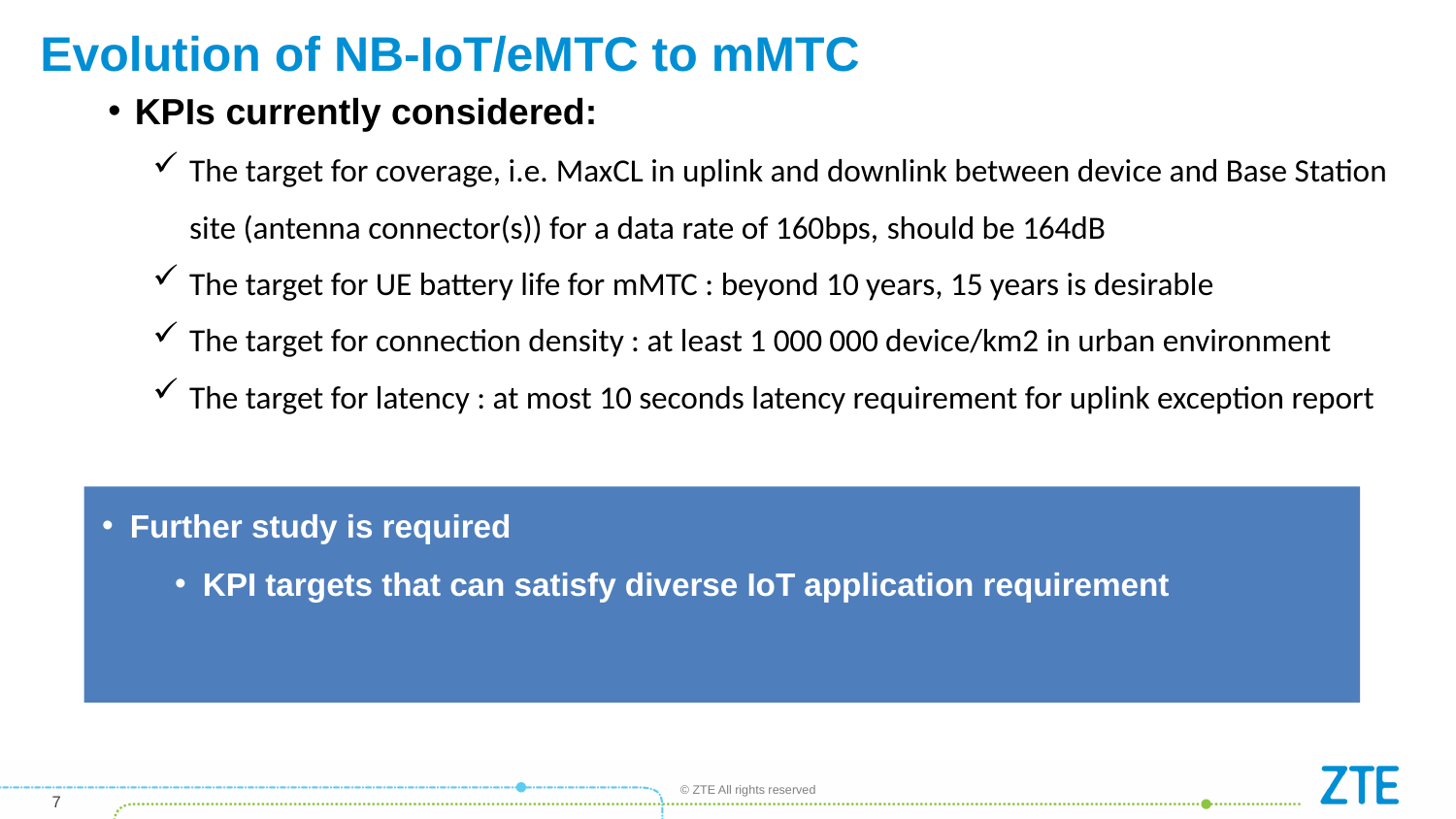

# Evolution of NB-IoT/eMTC to mMTC
KPIs currently considered:
The target for coverage, i.e. MaxCL in uplink and downlink between device and Base Station site (antenna connector(s)) for a data rate of 160bps, should be 164dB
The target for UE battery life for mMTC : beyond 10 years, 15 years is desirable
The target for connection density : at least 1 000 000 device/km2 in urban environment
The target for latency : at most 10 seconds latency requirement for uplink exception report

Further study is required
KPI targets that can satisfy diverse IoT application requirement